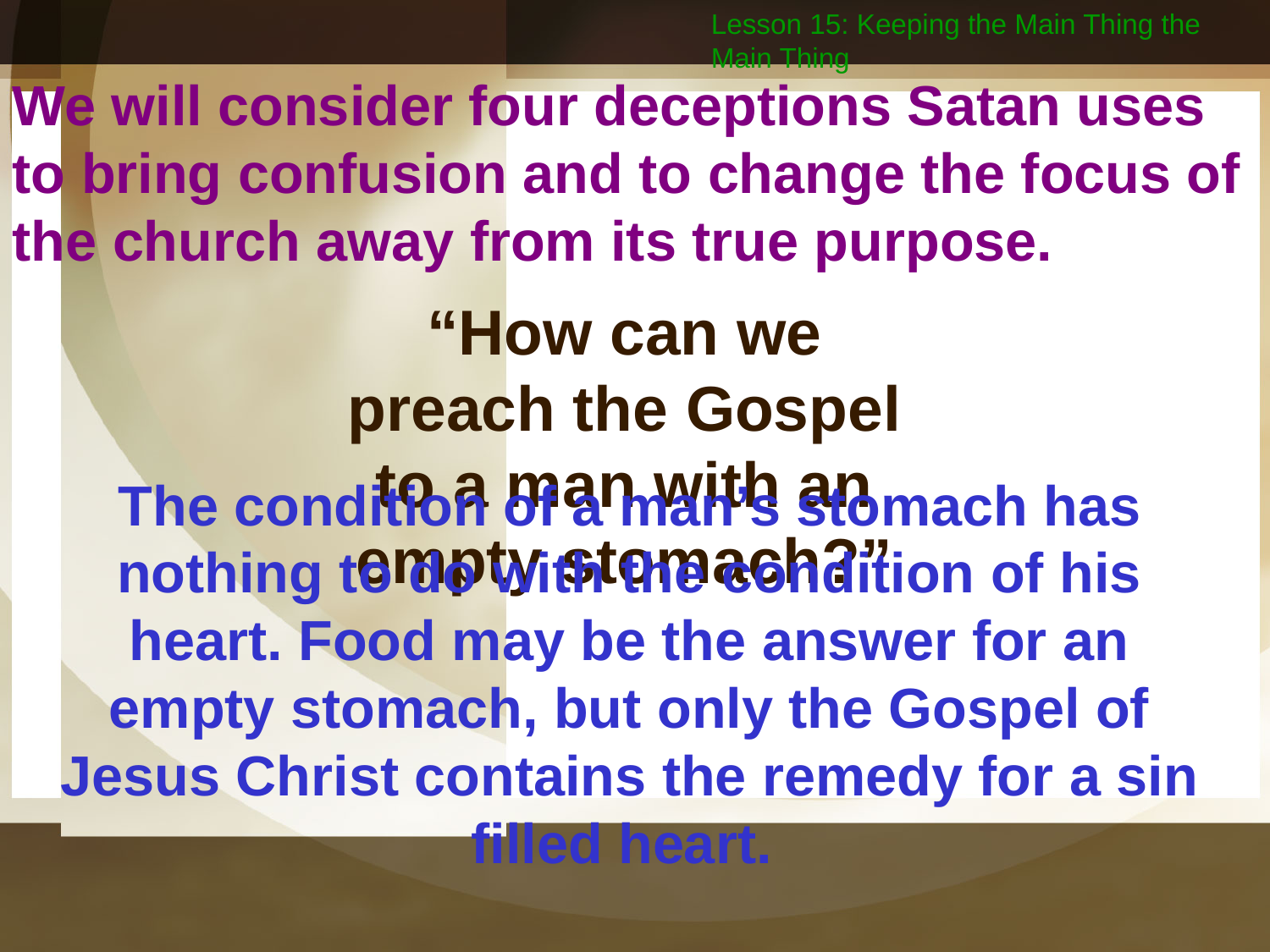

Lesson 15: Keeping the Main Thing the Main Thing
We will consider four deceptions Satan uses to bring confusion and to change the focus of the church away from its true purpose.
“How can we preach the Gospel to a man with an empty stomach?”
The condition of a man’s stomach has nothing to do with the condition of his heart. Food may be the answer for an empty stomach, but only the Gospel of Jesus Christ contains the remedy for a sin filled heart.